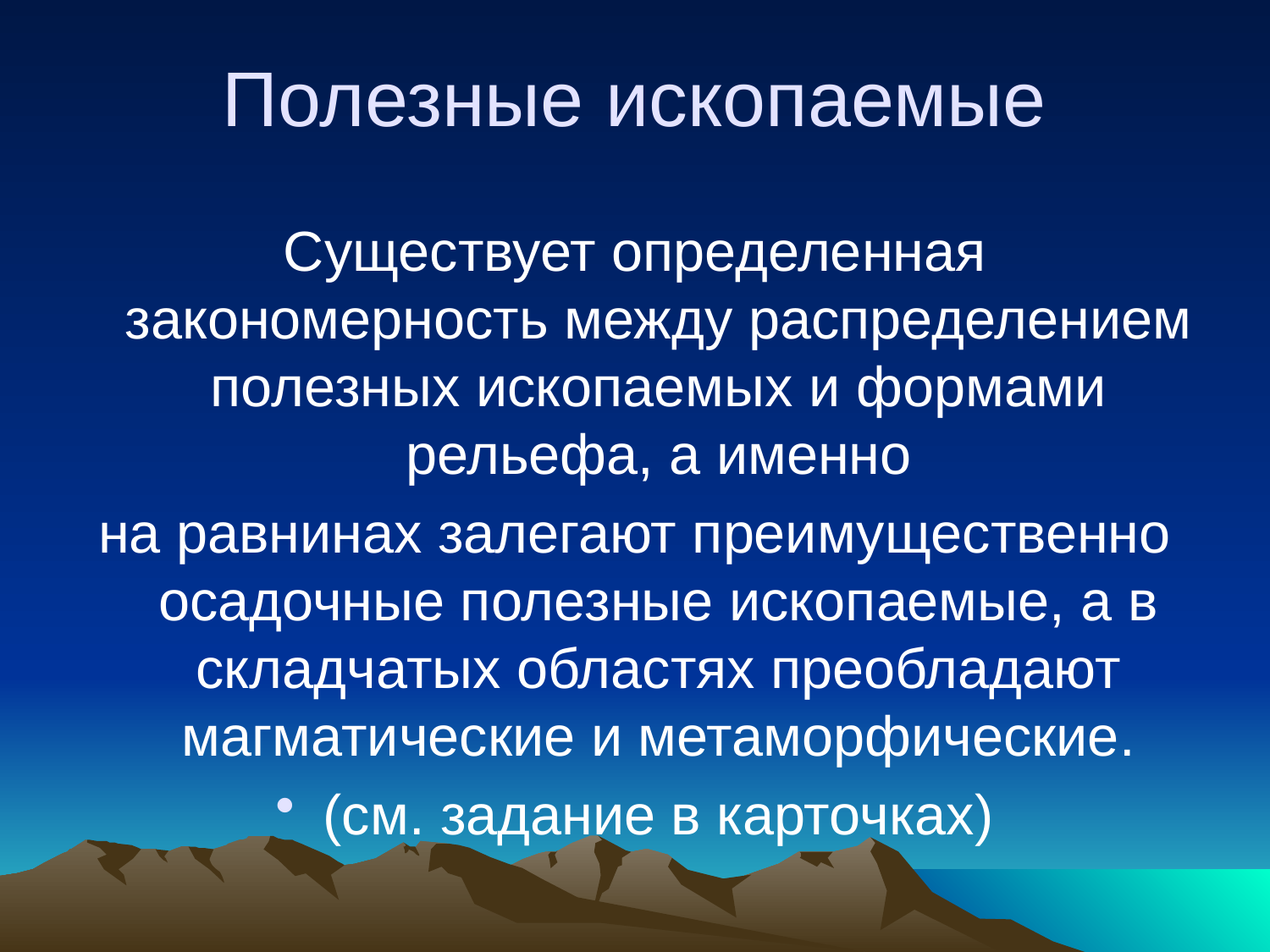

# Полезные ископаемые
Существует определенная закономерность между распределением полезных ископаемых и формами рельефа, а именно
на равнинах залегают преимущественно осадочные полезные ископаемые, а в складчатых областях преобладают магматические и метаморфические.
(см. задание в карточках)